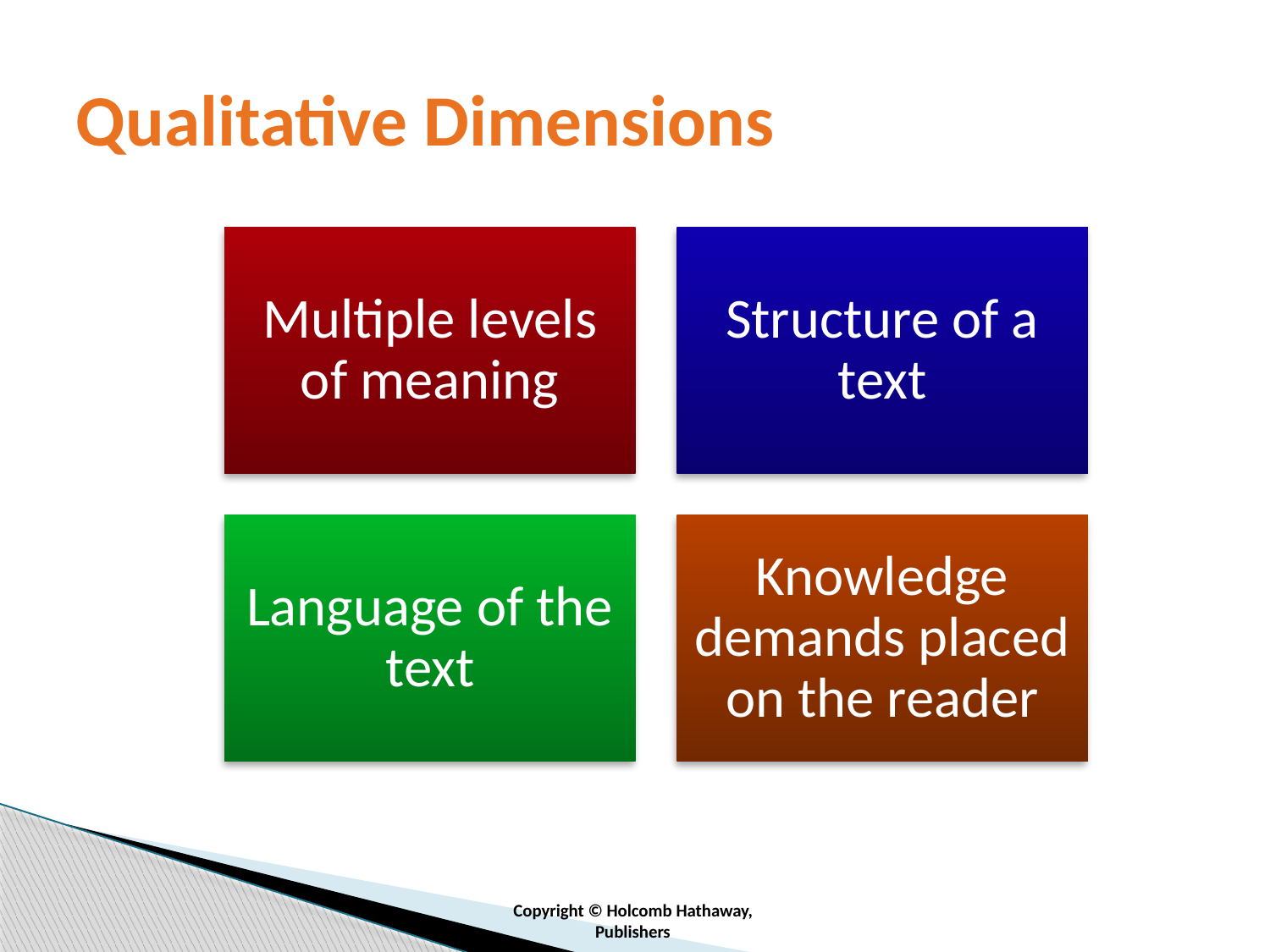

# Qualitative Dimensions
Multiple levels of meaning
Structure of a text
Language of the text
Knowledge demands placed on the reader
Copyright © Holcomb Hathaway,
Publishers